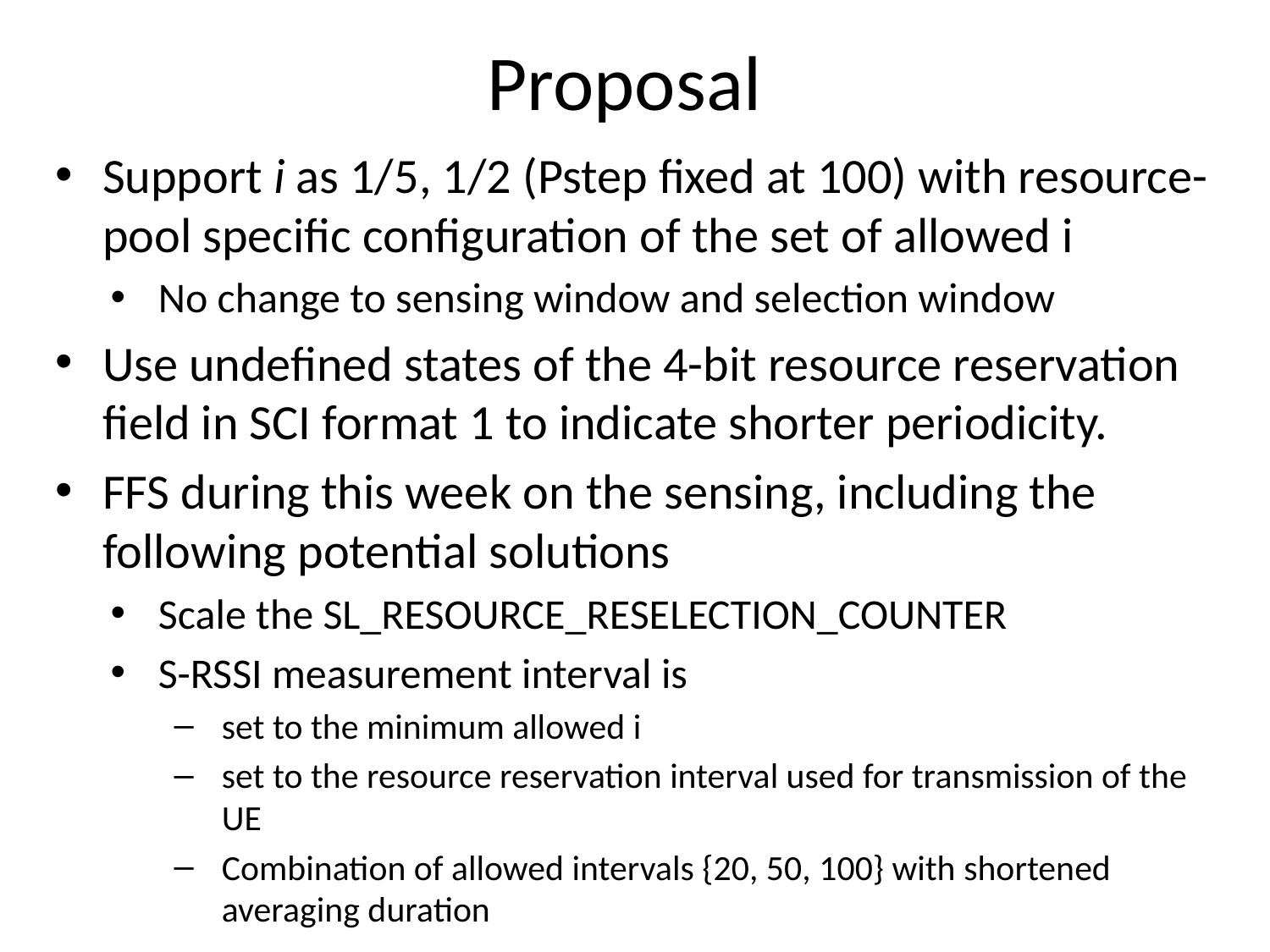

# Proposal
Support i as 1/5, 1/2 (Pstep fixed at 100) with resource-pool specific configuration of the set of allowed i
No change to sensing window and selection window
Use undefined states of the 4-bit resource reservation field in SCI format 1 to indicate shorter periodicity.
FFS during this week on the sensing, including the following potential solutions
Scale the SL_RESOURCE_RESELECTION_COUNTER
S-RSSI measurement interval is
set to the minimum allowed i
set to the resource reservation interval used for transmission of the UE
Combination of allowed intervals {20, 50, 100} with shortened averaging duration